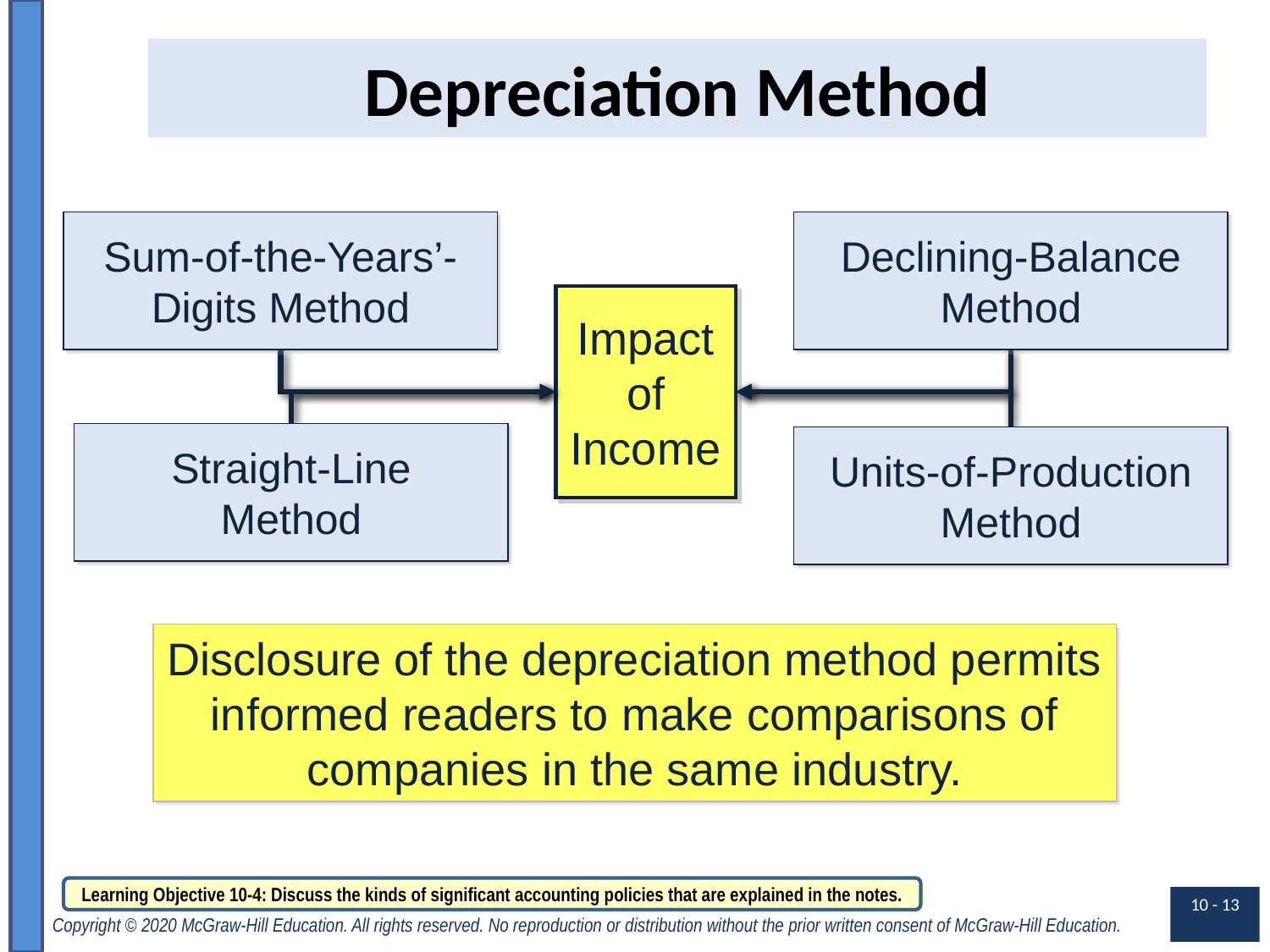

# Depreciation Method
Sum-of-the-Years’-
Digits Method
Declining-Balance
Method
Impact
of
Income
Straight-Line
Method
Units-of-Production
Method
Disclosure of the depreciation method permits informed readers to make comparisons of companies in the same industry.
Learning Objective 10-4: Discuss the kinds of significant accounting policies that are explained in the notes.